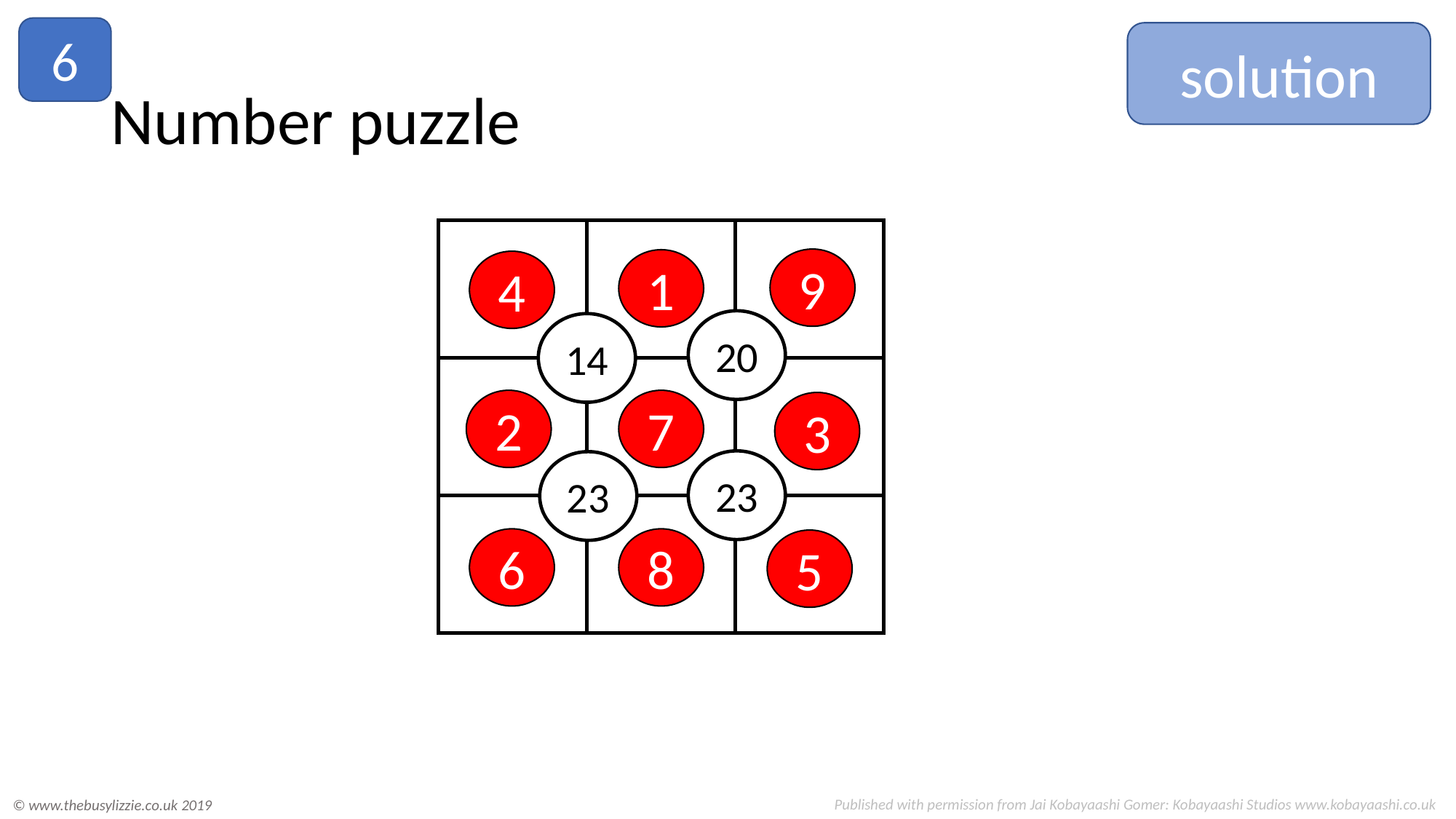

6
solution
# Number puzzle

20
14

23
23

9
1
4
2
7
3
6
8
5
Published with permission from Jai Kobayaashi Gomer: Kobayaashi Studios www.kobayaashi.co.uk
© www.thebusylizzie.co.uk 2019